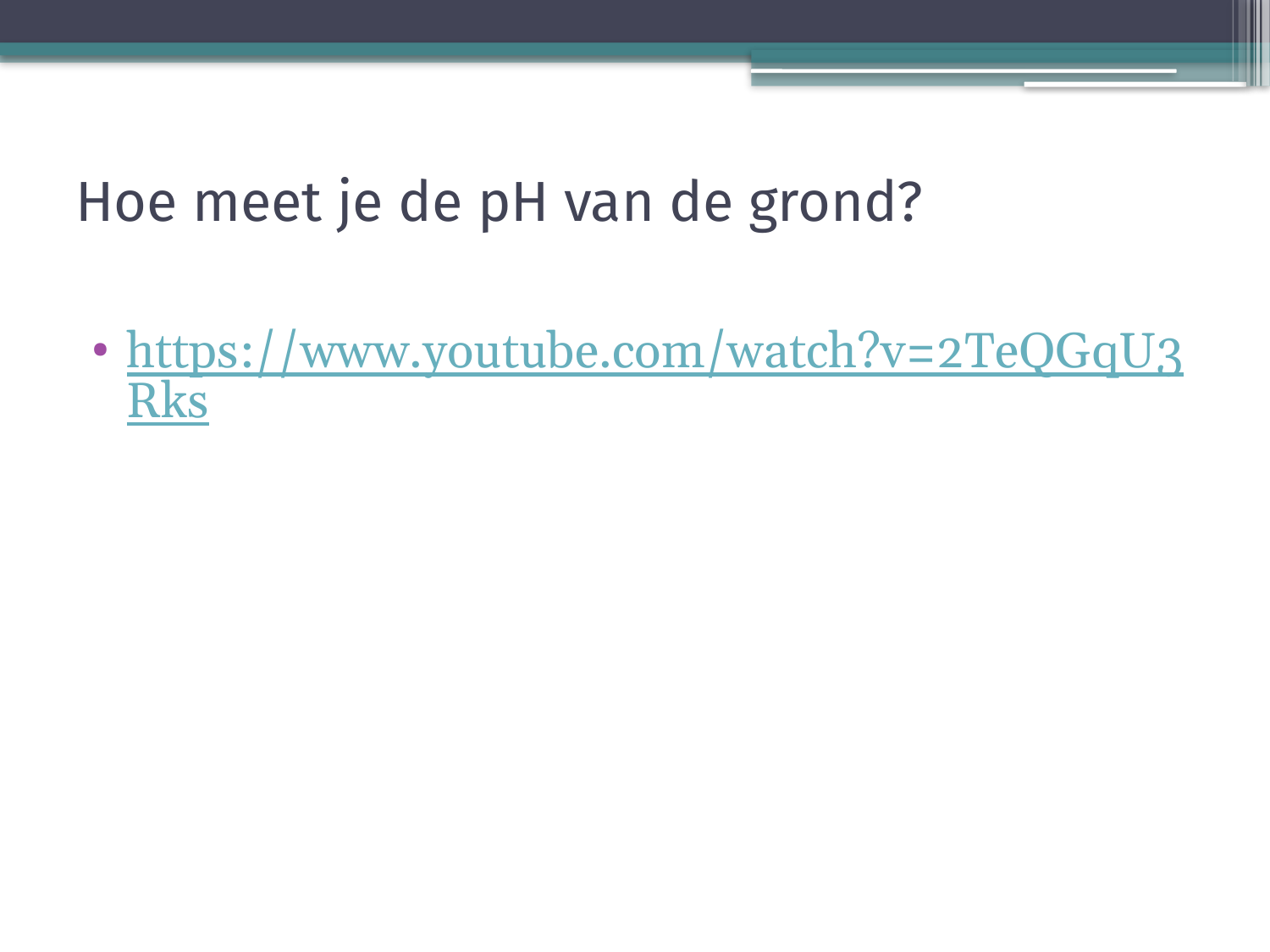

# Hoe meet je de pH van de grond?
https://www.youtube.com/watch?v=2TeQGqU3Rks